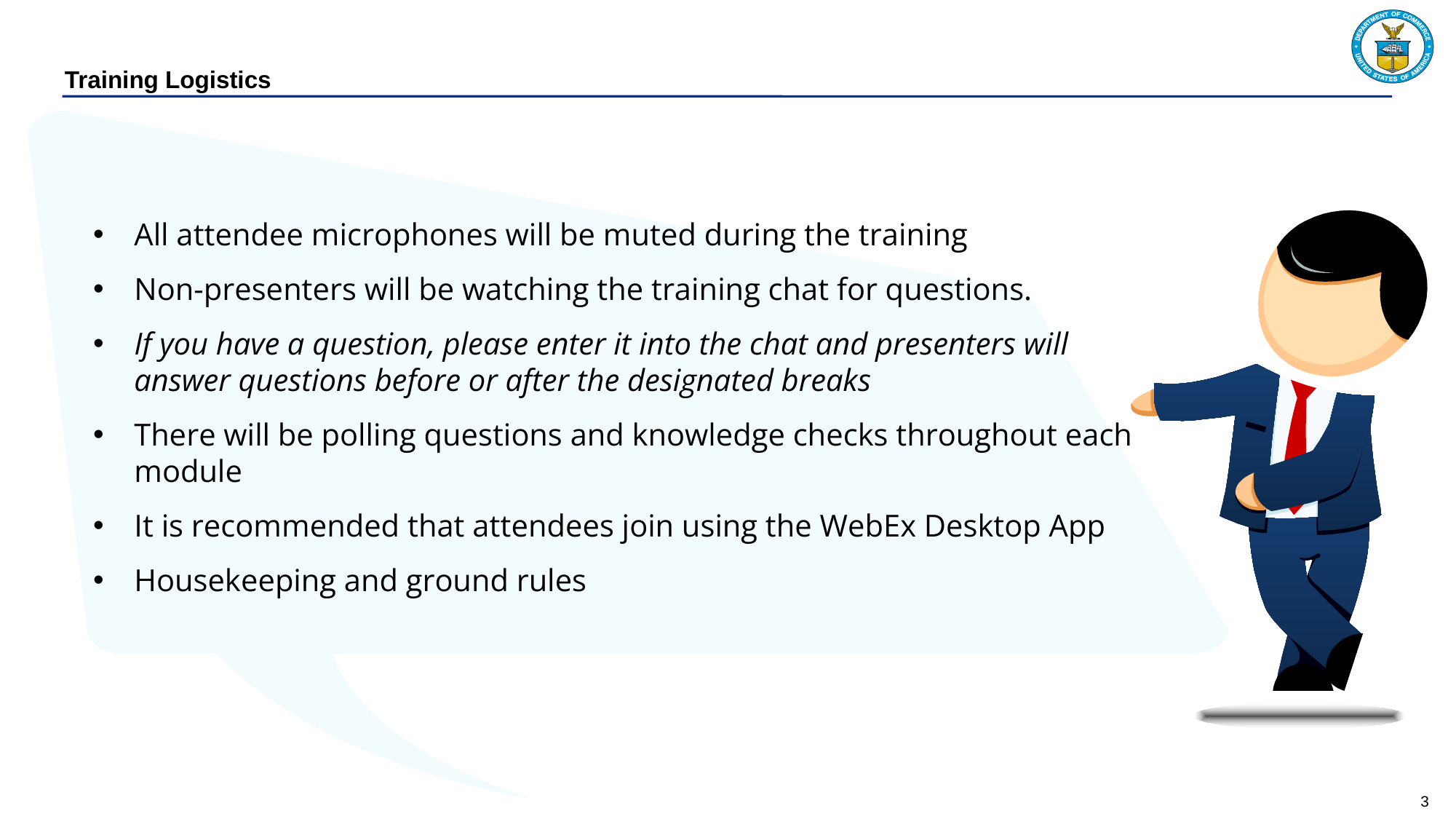

# Training Logistics

All attendee microphones will be muted during the training
Non-presenters will be watching the training chat for questions.
If you have a question, please enter it into the chat and presenters will answer questions before or after the designated breaks
There will be polling questions and knowledge checks throughout each module
It is recommended that attendees join using the WebEx Desktop App
Housekeeping and ground rules